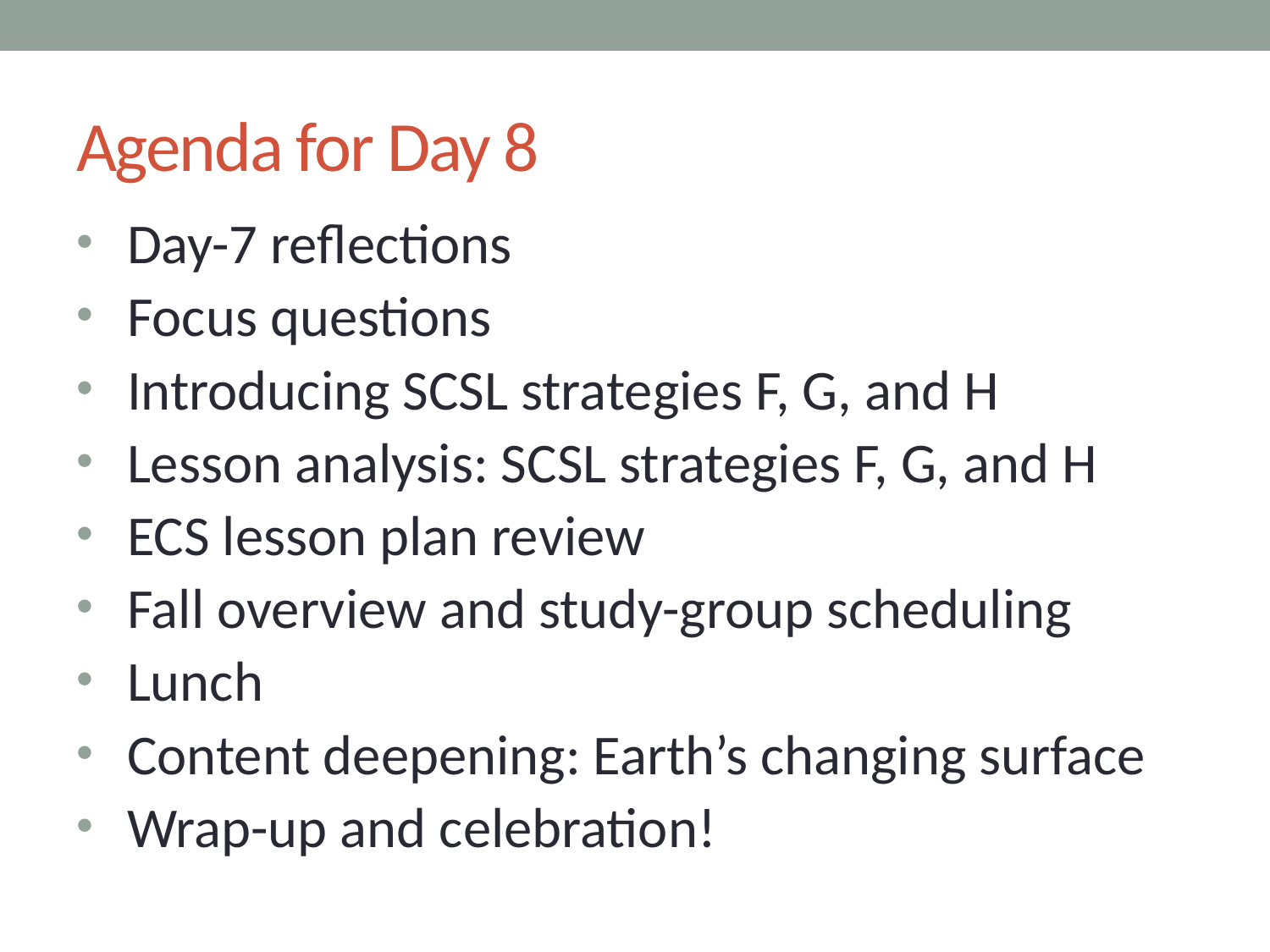

# Agenda for Day 8
Day-7 reflections
Focus questions
Introducing SCSL strategies F, G, and H
Lesson analysis: SCSL strategies F, G, and H
ECS lesson plan review
Fall overview and study-group scheduling
Lunch
Content deepening: Earth’s changing surface
Wrap-up and celebration!